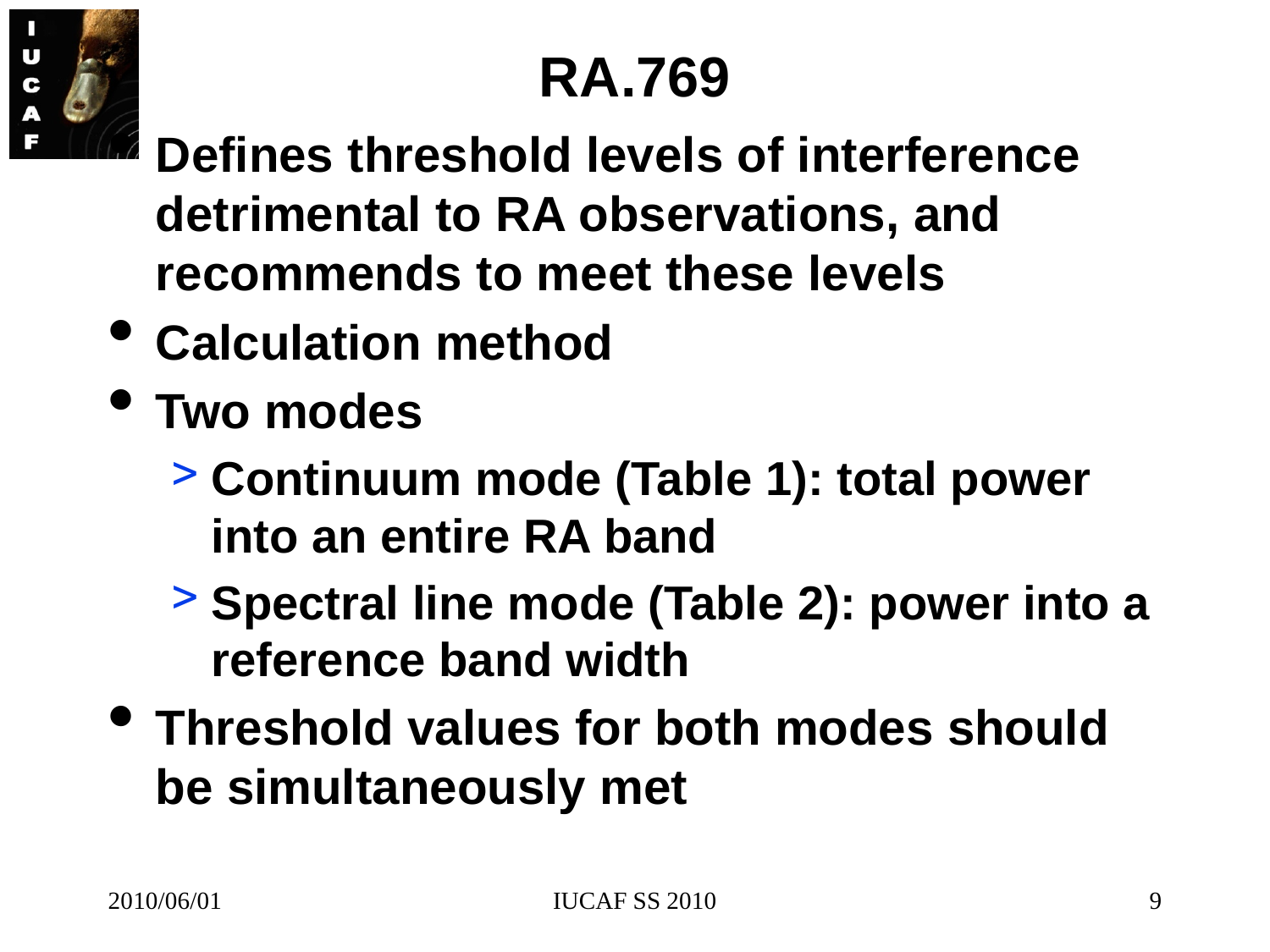

# RA.769
Defines threshold levels of interference detrimental to RA observations, and recommends to meet these levels
Calculation method
Two modes
Continuum mode (Table 1): total power into an entire RA band
Spectral line mode (Table 2): power into a reference band width
Threshold values for both modes should be simultaneously met
2010/06/01
IUCAF SS 2010
9